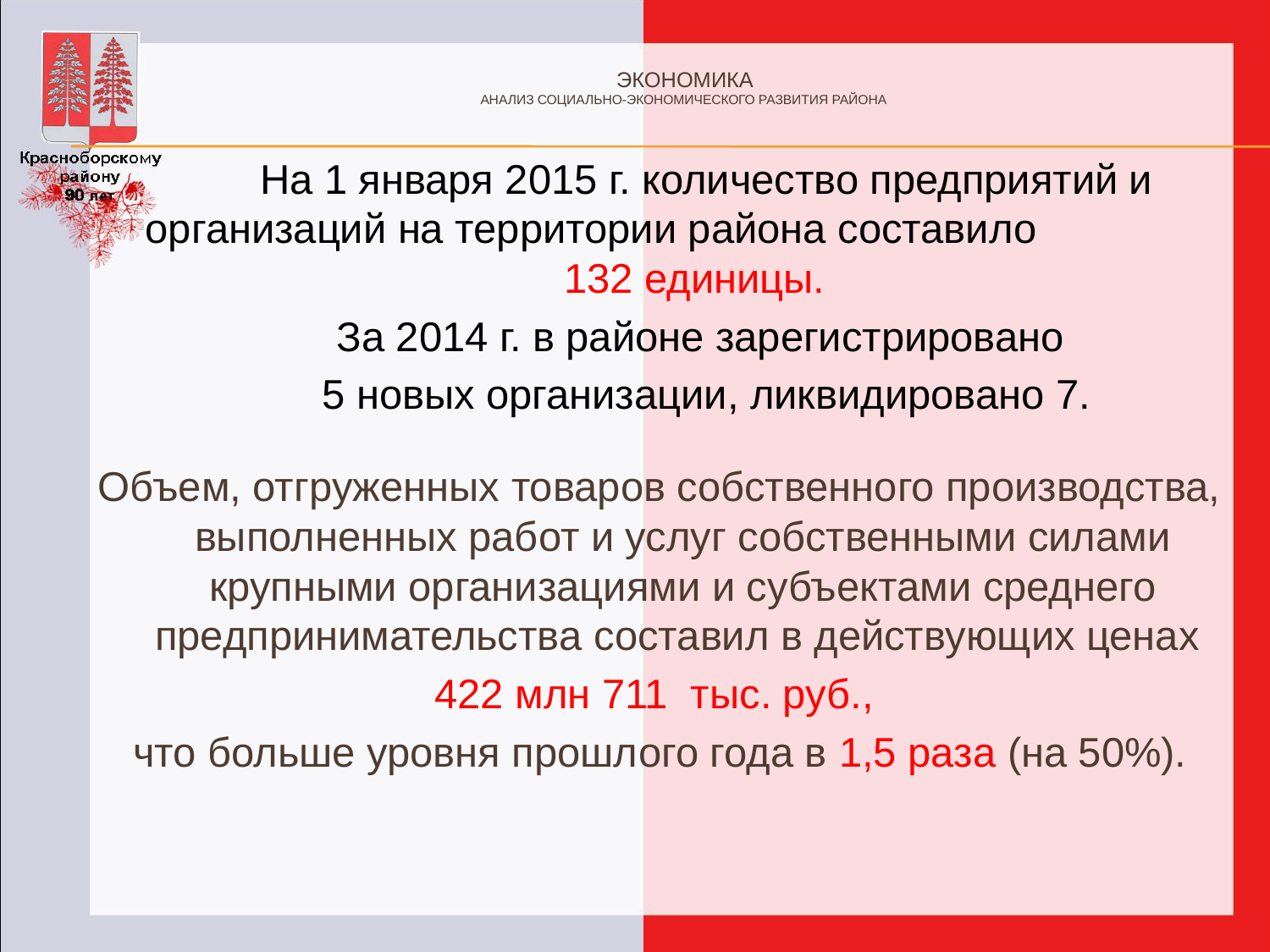

# ЭКОНОМИКА Анализ социально-экономического развития района
На 1 января 2015 г. количество предприятий и организаций на территории района составило                   132 единицы.
За 2014 г. в районе зарегистрировано
5 новых организации, ликвидировано 7.

Объем, отгруженных товаров собственного производства, выполненных работ и услуг собственными силами крупными организациями и субъектами среднего предпринимательства составил в действующих ценах
422 млн 711  тыс. руб.,
что больше уровня прошлого года в 1,5 раза (на 50%).